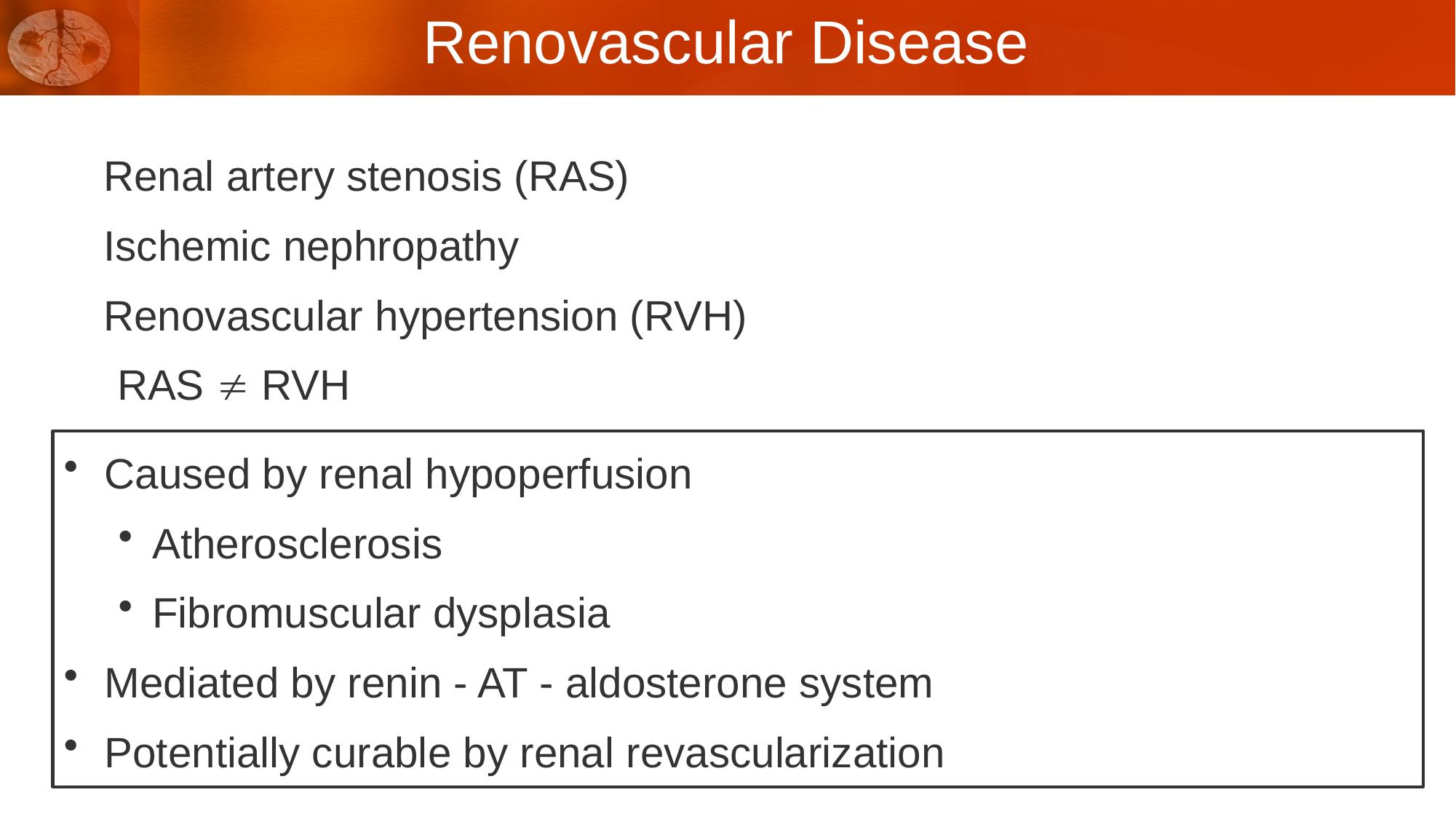

# Renovascular Disease
Renal artery stenosis (RAS)
Ischemic nephropathy
Renovascular hypertension (RVH)
RAS ≠ RVH

Caused by renal hypoperfusion
Atherosclerosis
Fibromuscular dysplasia
Mediated by renin - AT - aldosterone system
Potentially curable by renal revascularization